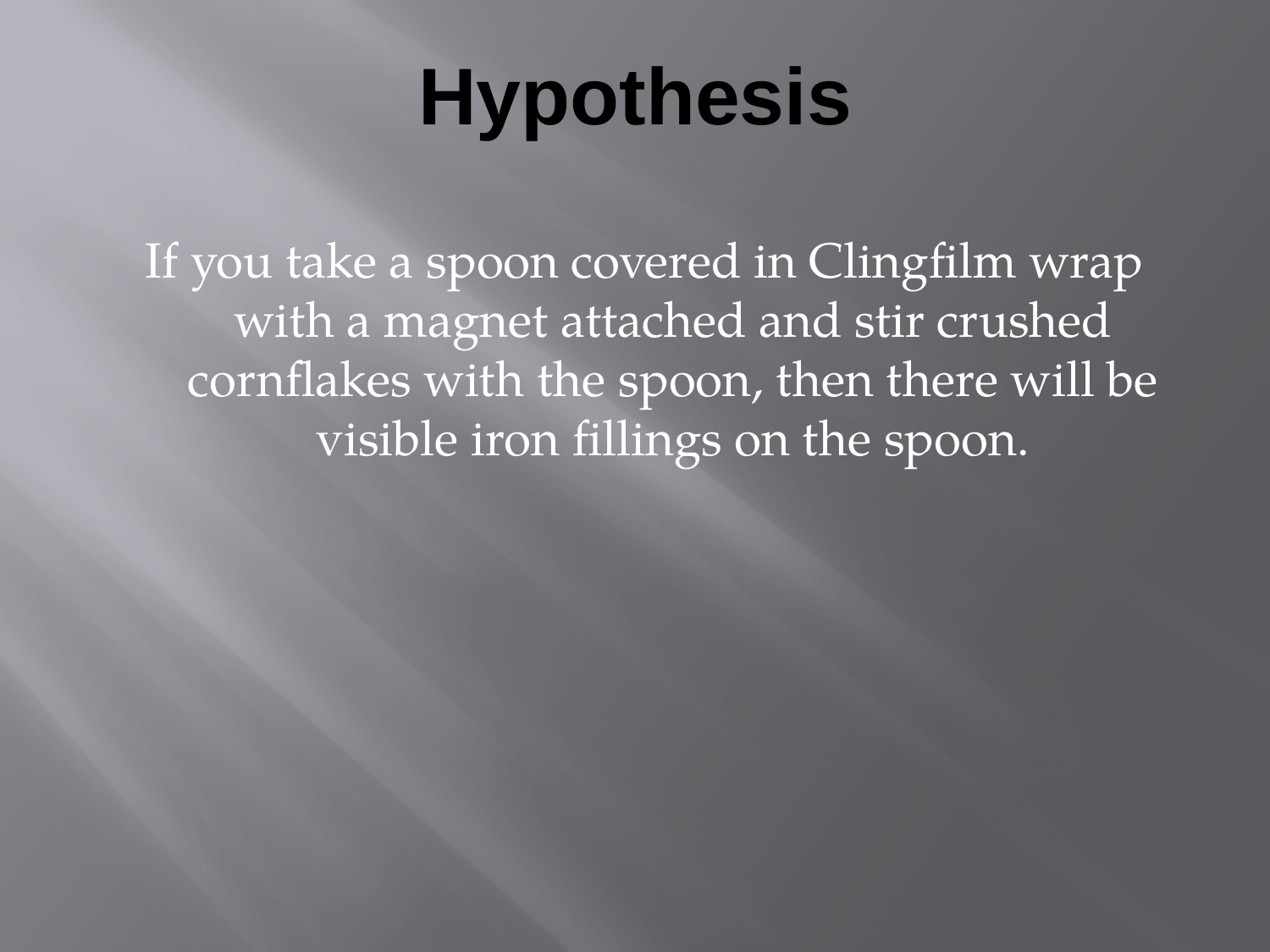

# Hypothesis
If you take a spoon covered in Clingfilm wrap with a magnet attached and stir crushed cornflakes with the spoon, then there will be visible iron fillings on the spoon.